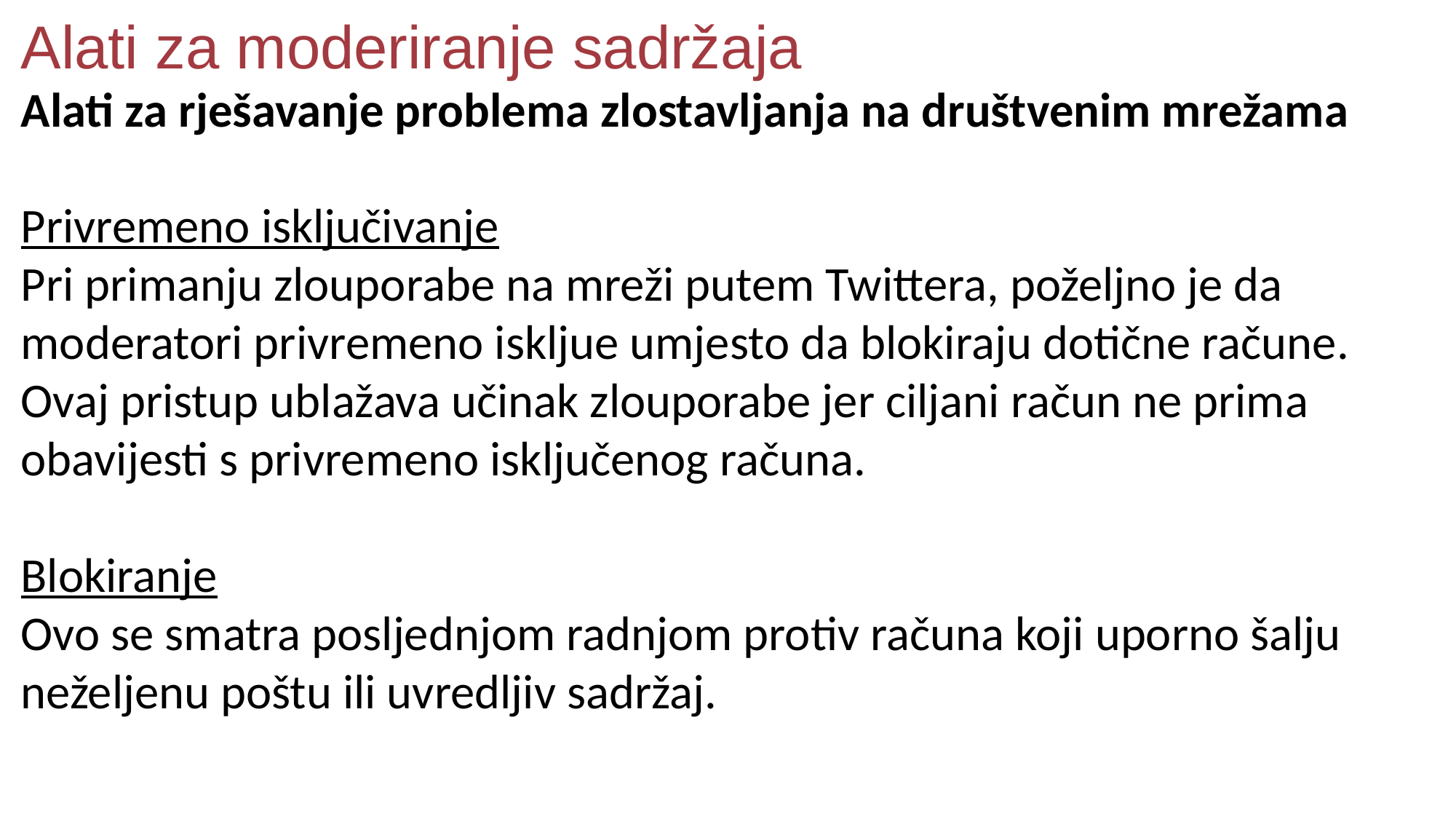

Alati za moderiranje sadržaja
Alati za rješavanje problema zlostavljanja na društvenim mrežama

Privremeno isključivanje
Pri primanju zlouporabe na mreži putem Twittera, poželjno je da moderatori privremeno iskljue umjesto da blokiraju dotične račune. Ovaj pristup ublažava učinak zlouporabe jer ciljani račun ne prima obavijesti s privremeno isključenog računa.

Blokiranje
Ovo se smatra posljednjom radnjom protiv računa koji uporno šalju neželjenu poštu ili uvredljiv sadržaj.